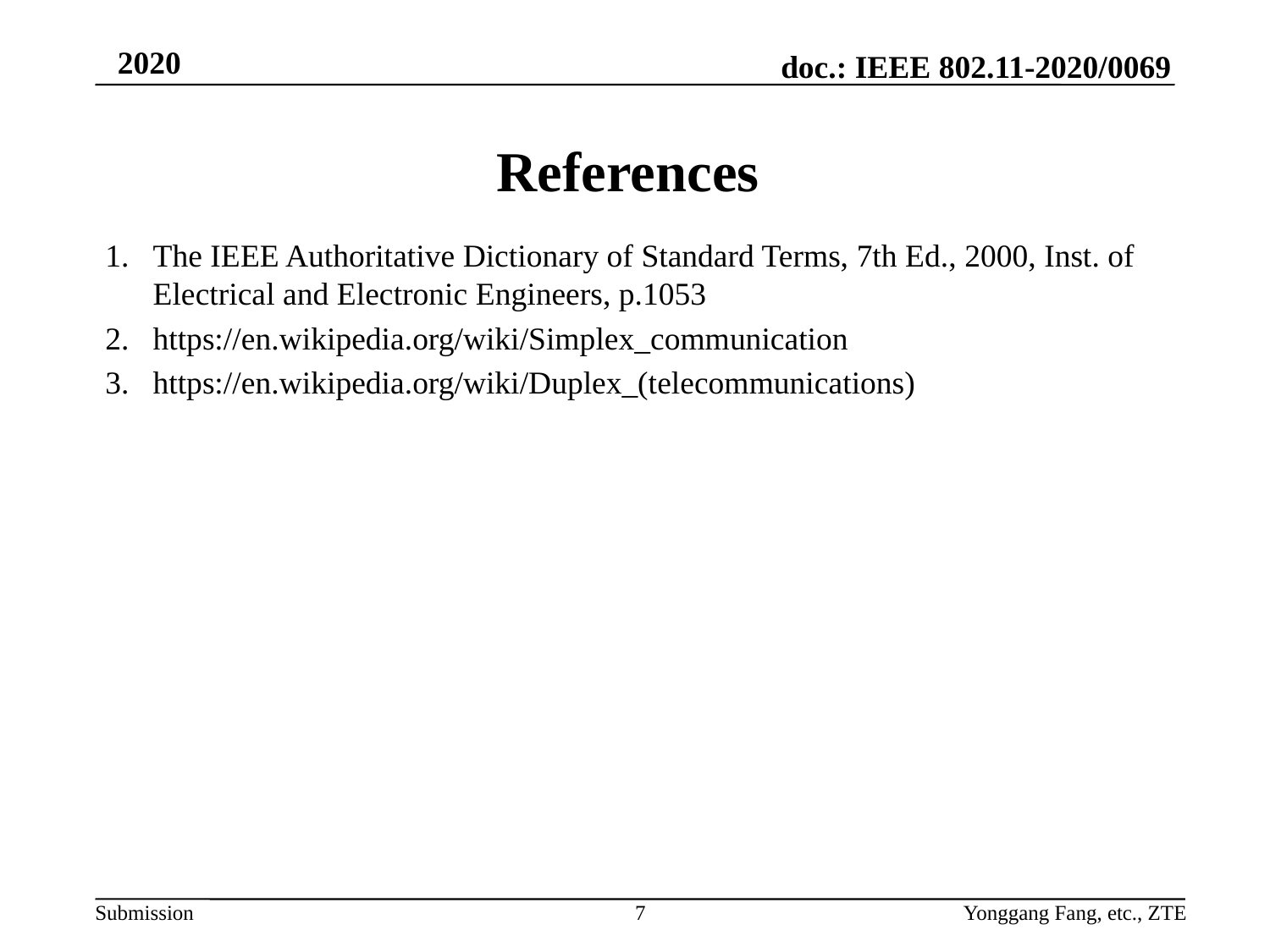

# References
The IEEE Authoritative Dictionary of Standard Terms, 7th Ed., 2000, Inst. of Electrical and Electronic Engineers, p.1053
https://en.wikipedia.org/wiki/Simplex_communication
https://en.wikipedia.org/wiki/Duplex_(telecommunications)

7
Yonggang Fang, etc., ZTE